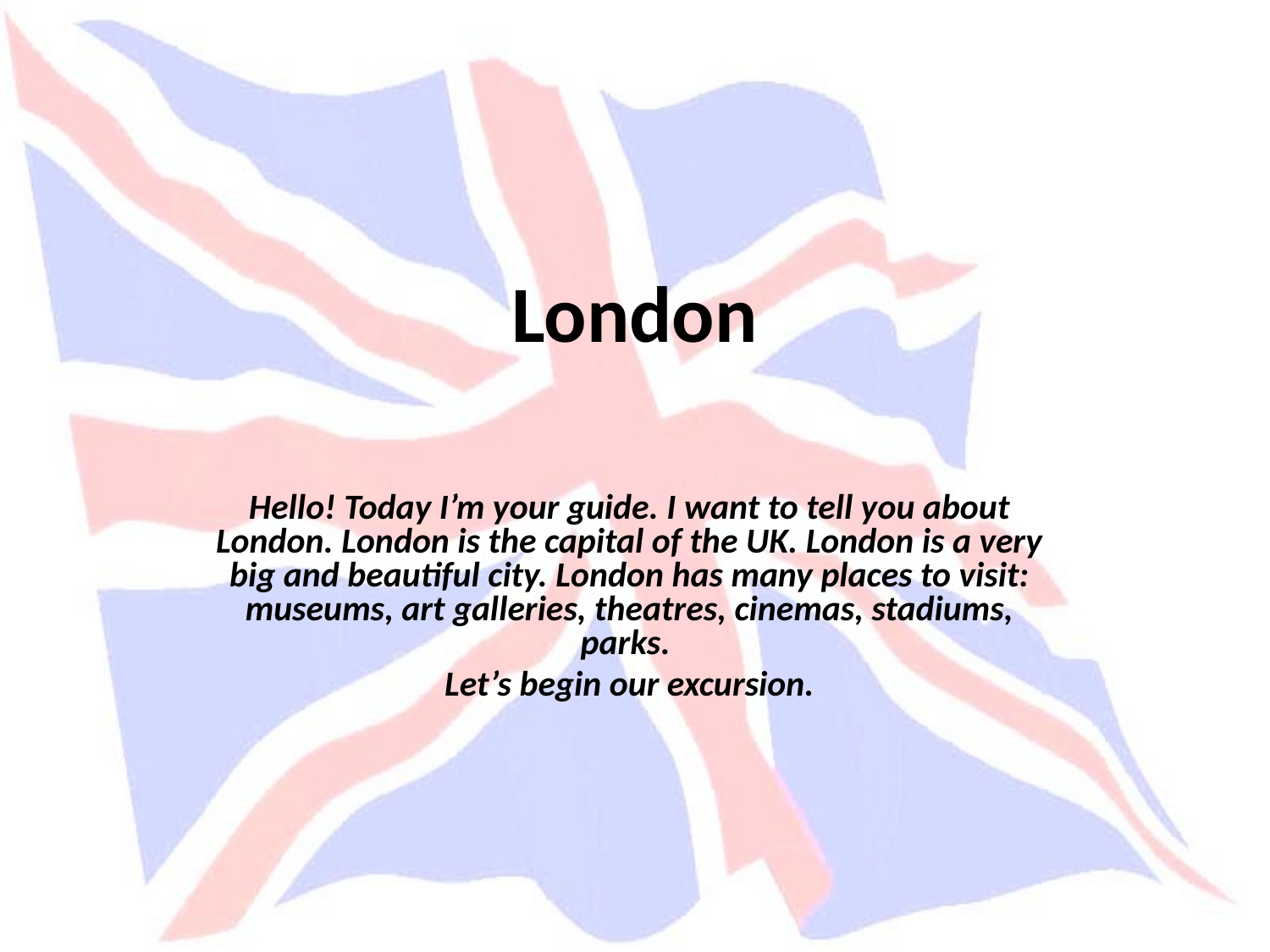

# London
Hello! Today I’m your guide. I want to tell you about London. London is the capital of the UK. London is a very big and beautiful city. London has many places to visit: museums, art galleries, theatres, cinemas, stadiums, parks.
Let’s begin our excursion.